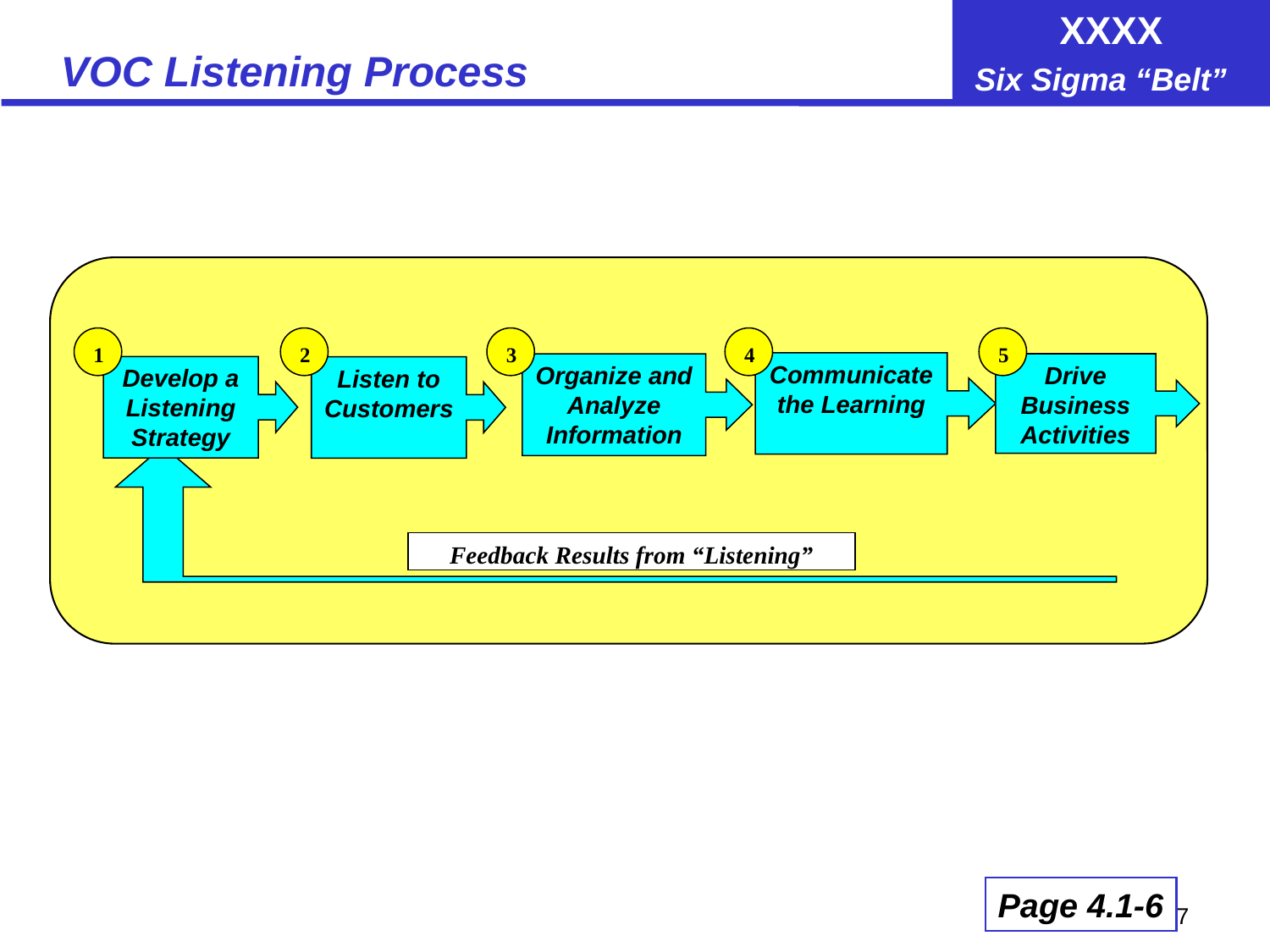

# VOC Listening Process

1
2
3
4
5
Communicate the Learning

Drive Business Activities
Organize and Analyze Information
Develop a Listening Strategy
Listen to Customers

Feedback Results from “Listening”
Page 4.1-6